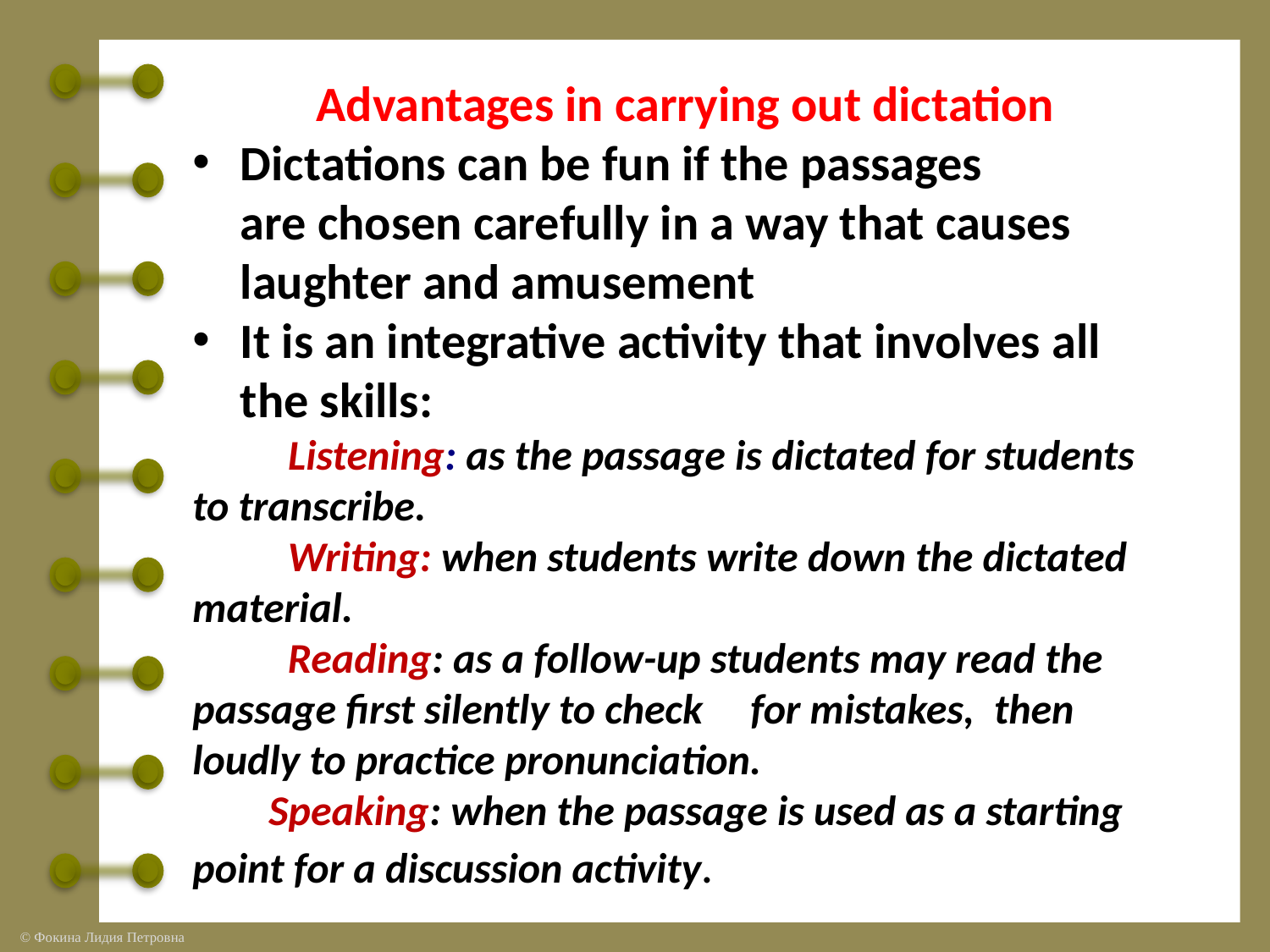

Advantages in carrying out dictation
Dictations can be fun if the passages are chosen carefully in a way that causes laughter and amusement
It is an integrative activity that involves all the skills:
          Listening: as the passage is dictated for students to transcribe.
          Writing: when students write down the dictated material.
          Reading: as a follow-up students may read the passage first silently to check     for mistakes,  then loudly to practice pronunciation.
        Speaking: when the passage is used as a starting point for a discussion activity.